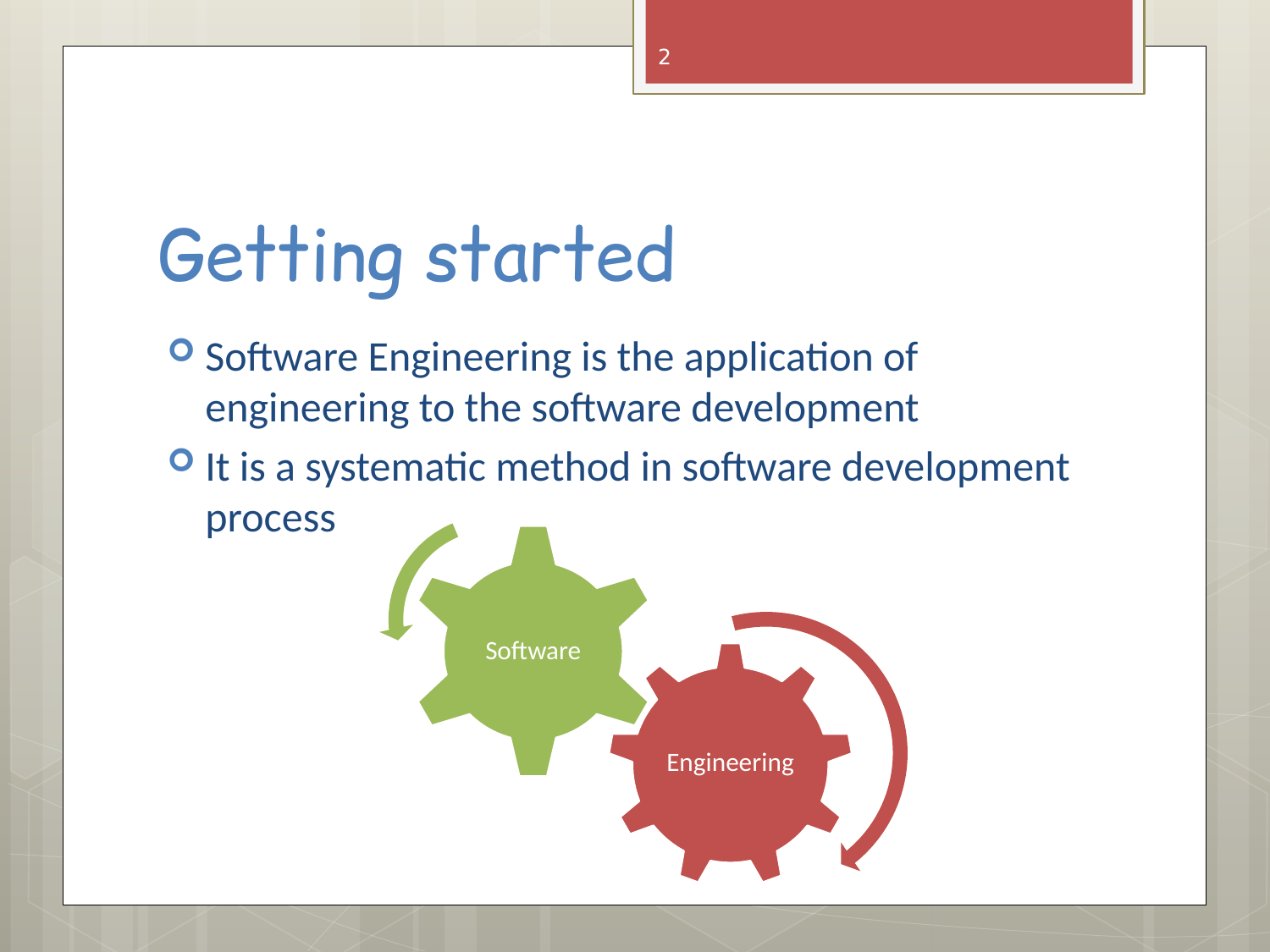

2
# Getting started
Software Engineering is the application of engineering to the software development
It is a systematic method in software development process

Engineering
Software